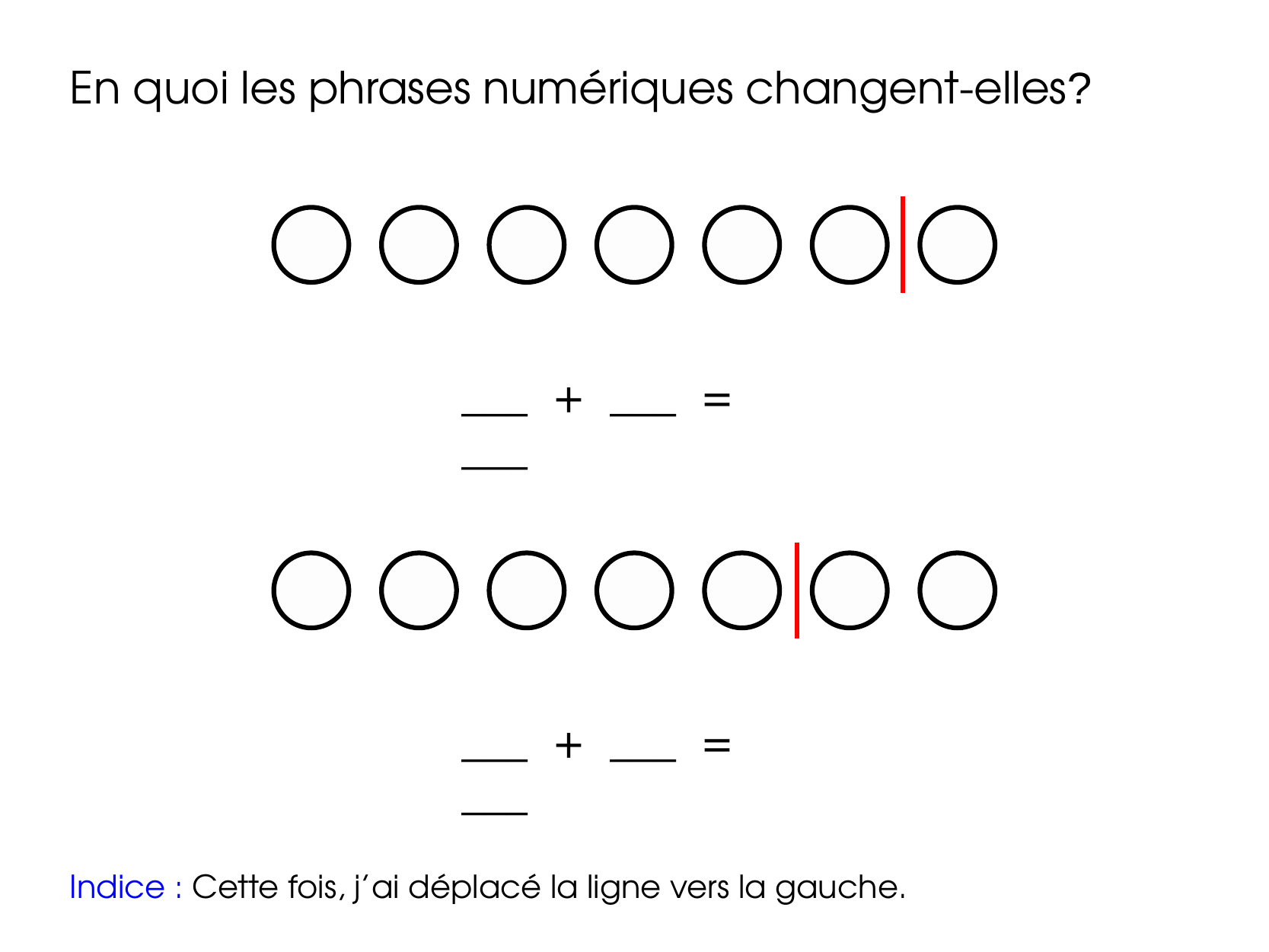

En quoi les phrases numériques changent-elles?

___  +  ___  =  ___

___  +  ___  =  ___
Indice : Cette fois, j’ai déplacé la ligne vers la gauche.